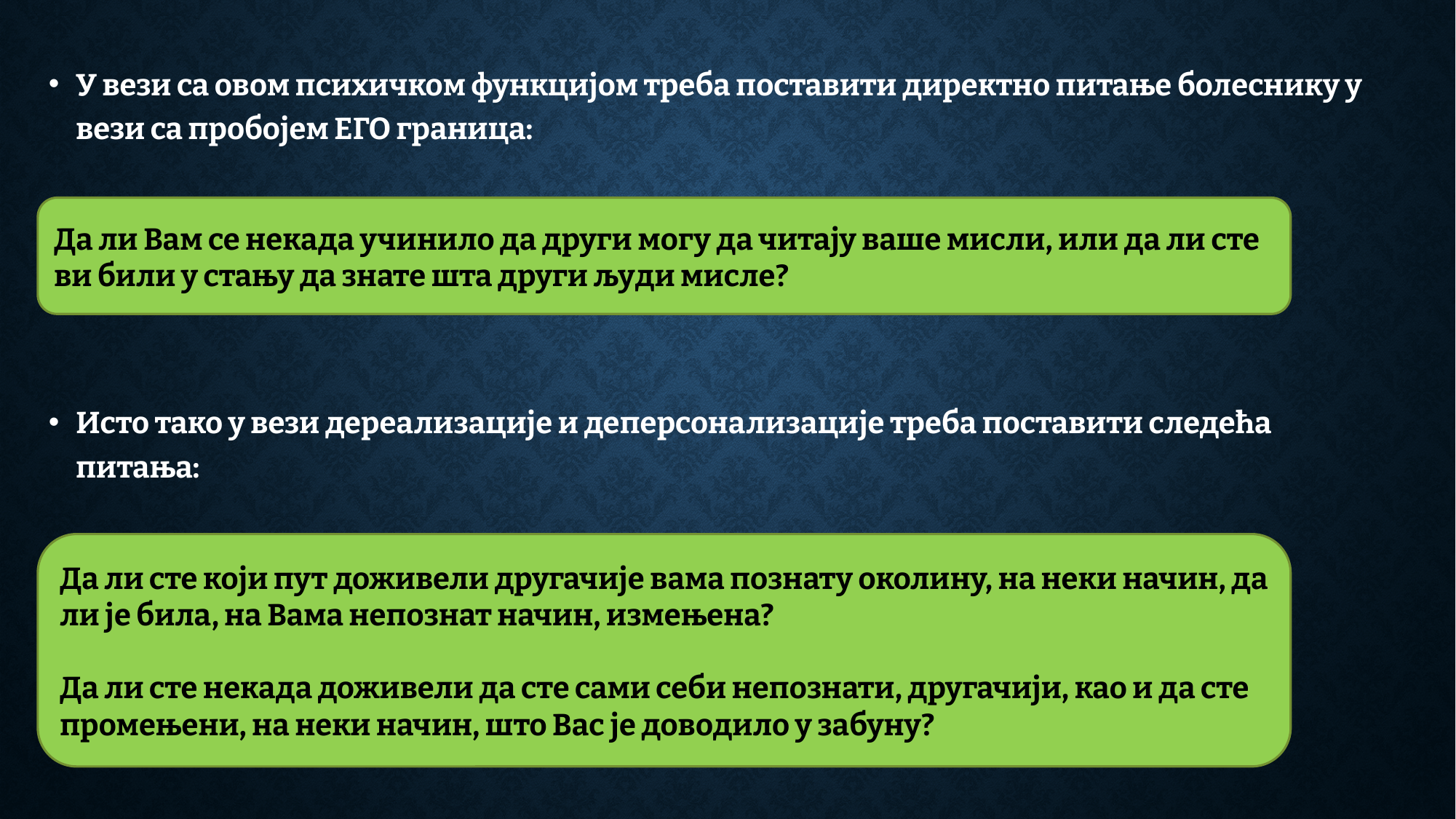

У вези са овом психичком функцијом треба поставити директно питање болеснику у вези са пробојем ЕГО граница:

Исто тако у вези дереализације и деперсонализације треба поставити следећа питања:

Да ли Вам се некада учинило да други могу да читају ваше мисли, или да ли сте ви били у стању да знате шта други људи мисле?

Да ли сте који пут доживели другачије вама познату околину, на неки начин, да ли је била, на Вама непознат начин, измењена?

Да ли сте некада доживели да сте сами себи непознати, другачији, као и да сте промењени, на неки начин, што Вас је доводило у забуну?